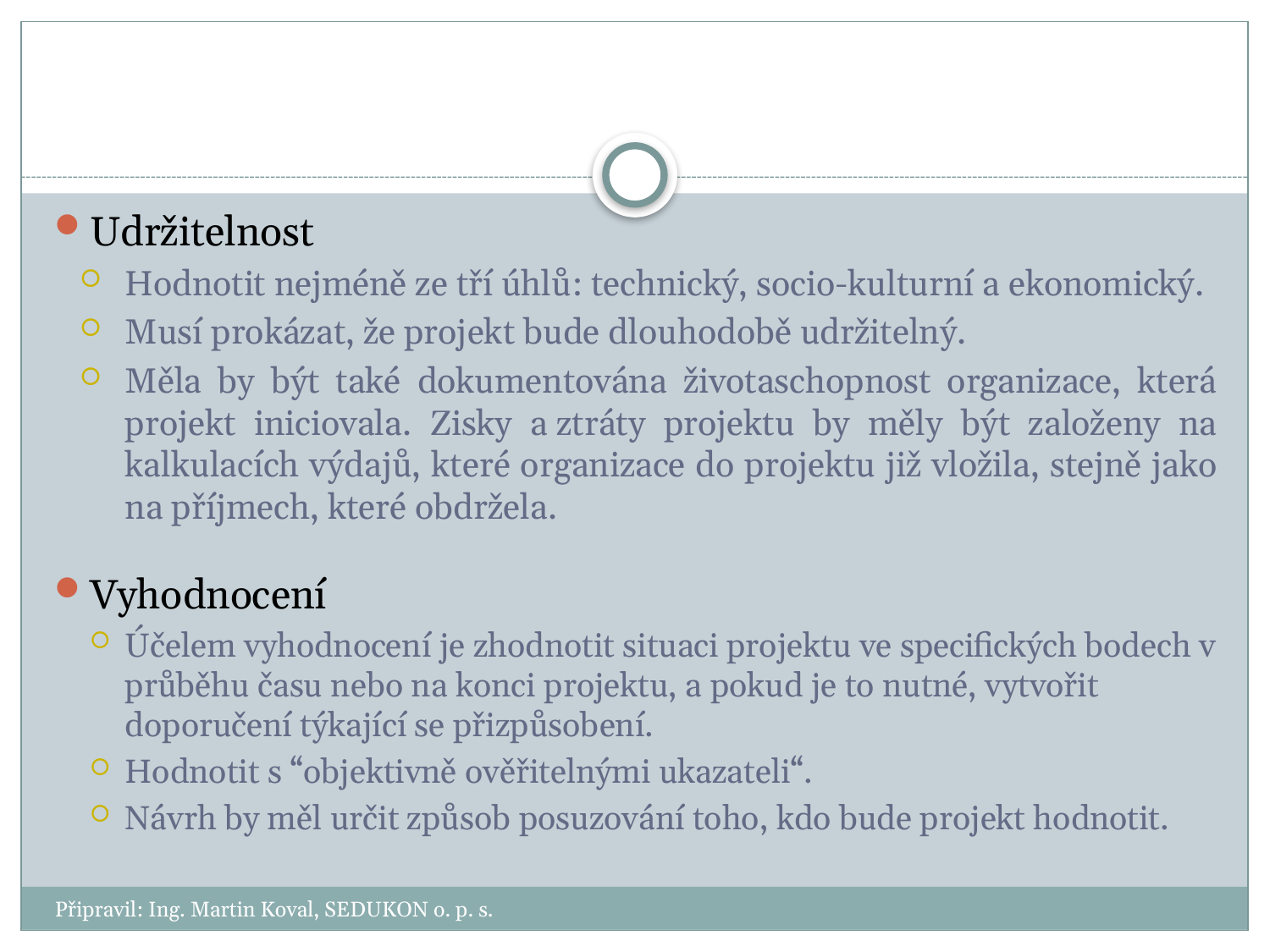

#
Udržitelnost
Hodnotit nejméně ze tří úhlů: technický, socio-kulturní a ekonomický.
Musí prokázat, že projekt bude dlouhodobě udržitelný.
Měla by být také dokumentována životaschopnost organizace, která projekt iniciovala. Zisky a ztráty projektu by měly být založeny na kalkulacích výdajů, které organizace do projektu již vložila, stejně jako na příjmech, které obdržela.

Vyhodnocení
Účelem vyhodnocení je zhodnotit situaci projektu ve specifických bodech v průběhu času nebo na konci projektu, a pokud je to nutné, vytvořit doporučení týkající se přizpůsobení.
Hodnotit s “objektivně ověřitelnými ukazateli“.
Návrh by měl určit způsob posuzování toho, kdo bude projekt hodnotit.

Připravil: Ing. Martin Koval, SEDUKON o. p. s.